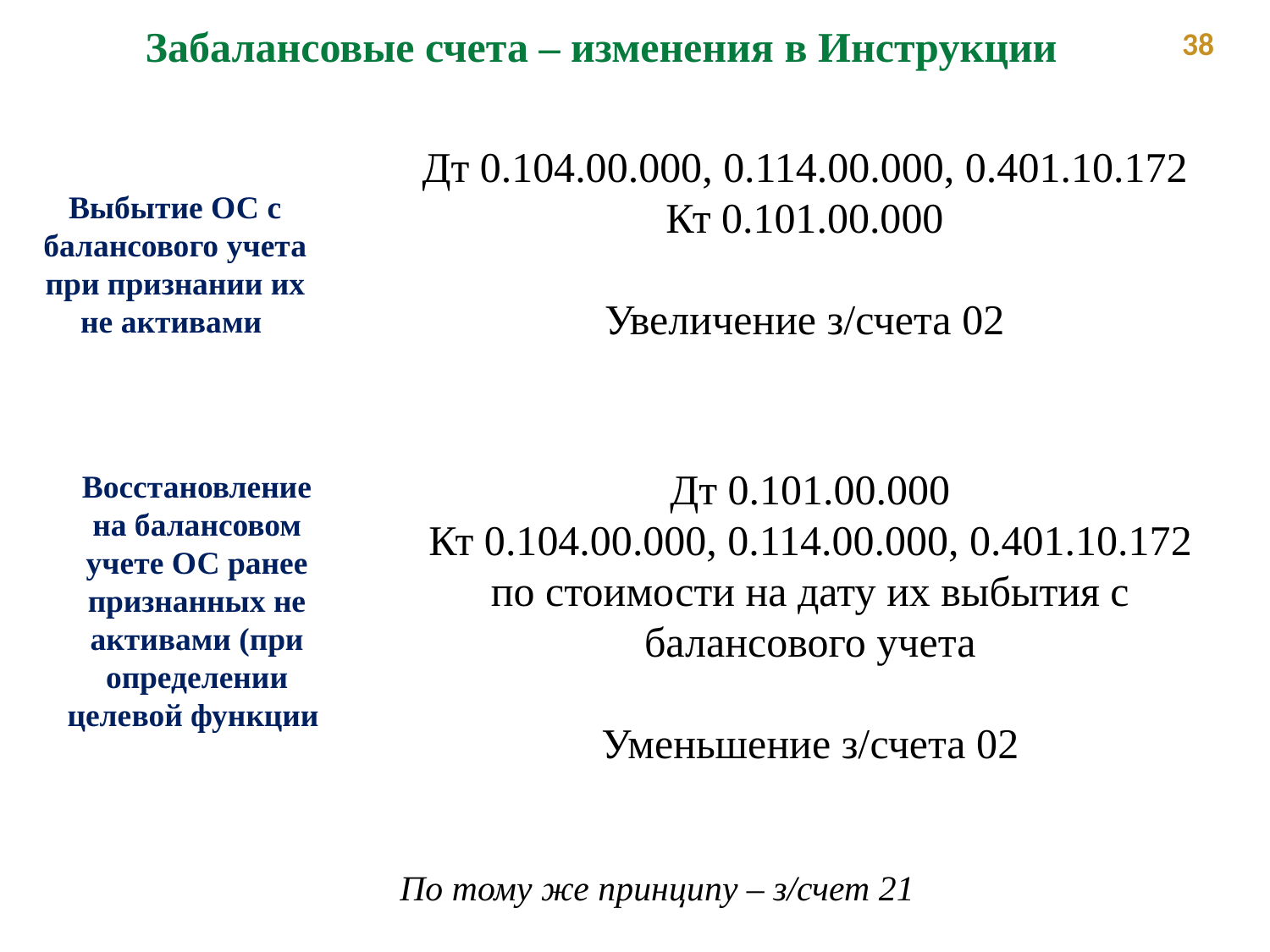

Забалансовые счета – изменения в Инструкции
38
Дт 0.104.00.000, 0.114.00.000, 0.401.10.172
Кт 0.101.00.000

Увеличение з/счета 02

Выбытие ОС с балансового учета при признании их не активами
Дт 0.101.00.000
Кт 0.104.00.000, 0.114.00.000, 0.401.10.172
по стоимости на дату их выбытия с балансового учета

Уменьшение з/счета 02

Восстановление на балансовом учете ОС ранее признанных не активами (при определении целевой функции
По тому же принципу – з/счет 21